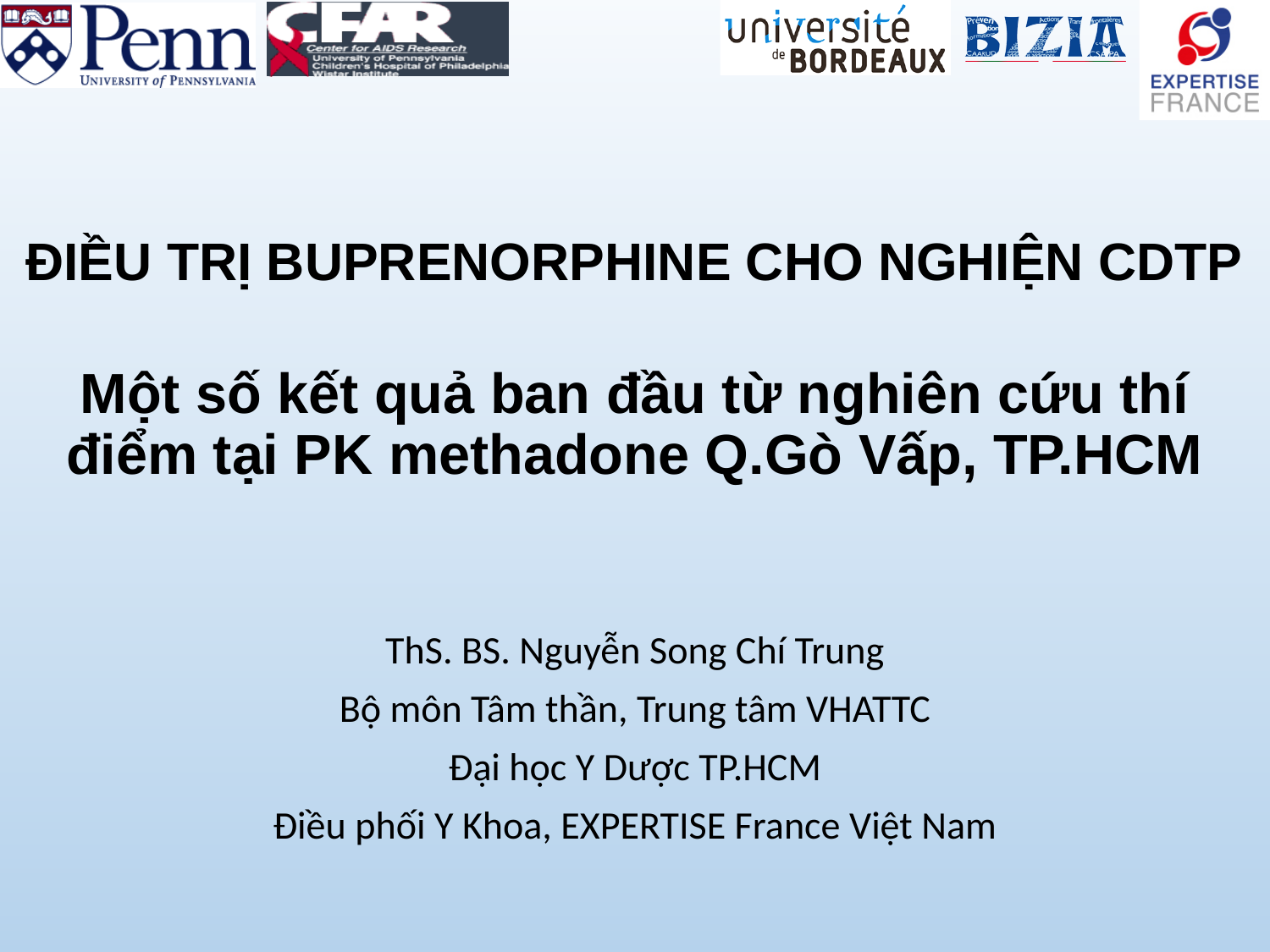

ĐIỀU TRỊ BUPRENORPHINE CHO NGHIỆN CDTP
# Một số kết quả ban đầu từ nghiên cứu thí điểm tại PK methadone Q.Gò Vấp, TP.HCM
ThS. BS. Nguyễn Song Chí Trung
Bộ môn Tâm thần, Trung tâm VHATTC
Đại học Y Dược TP.HCM
Điều phối Y Khoa, EXPERTISE France Việt Nam